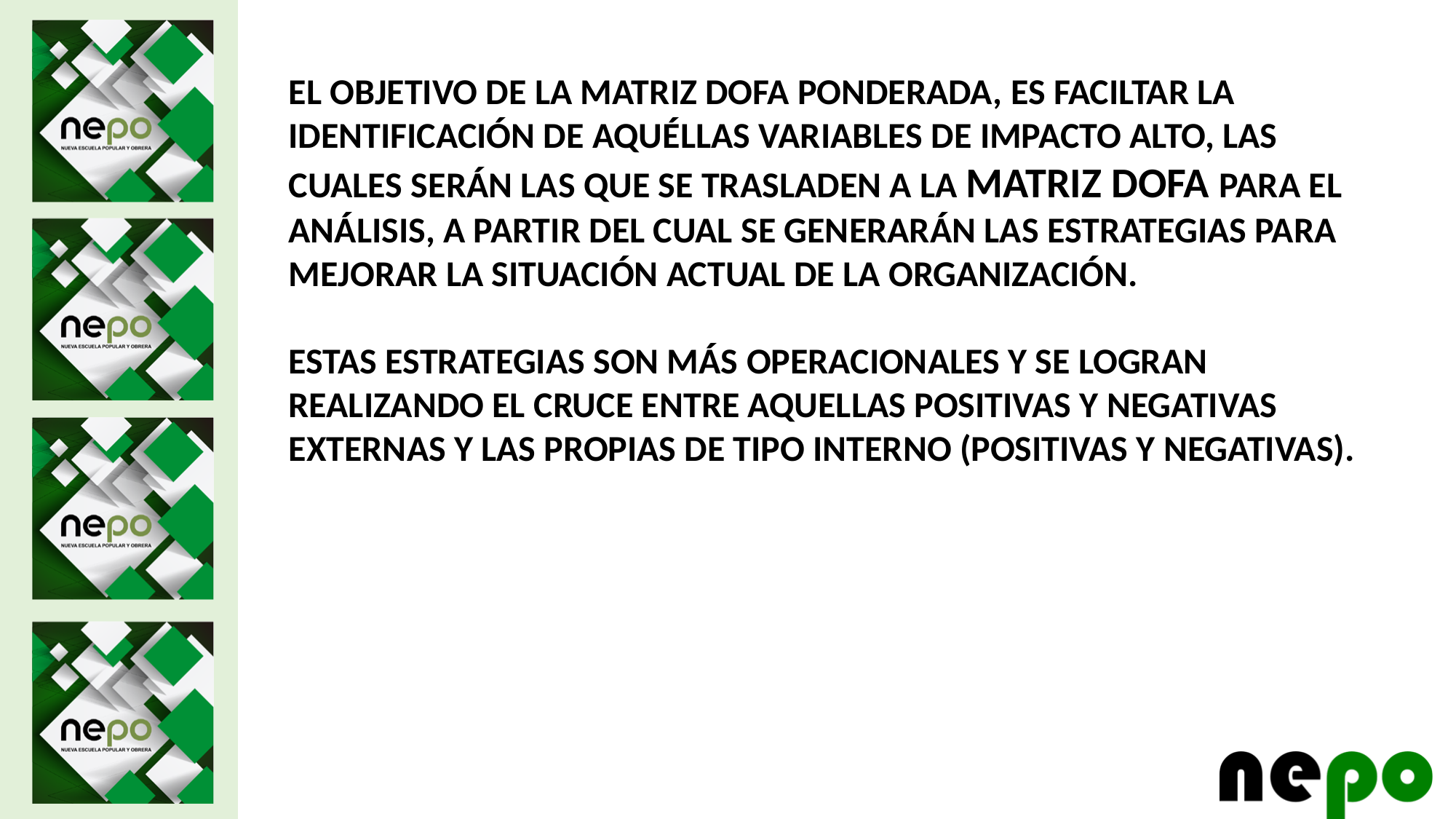

EL OBJETIVO DE LA MATRIZ DOFA PONDERADA, ES FACILTAR LA IDENTIFICACIÓN DE AQUÉLLAS VARIABLES DE IMPACTO ALTO, LAS CUALES SERÁN LAS QUE SE TRASLADEN A LA MATRIZ DOFA PARA EL ANÁLISIS, A PARTIR DEL CUAL SE GENERARÁN LAS ESTRATEGIAS PARA MEJORAR LA SITUACIÓN ACTUAL DE LA ORGANIZACIÓN.

ESTAS ESTRATEGIAS SON MÁS OPERACIONALES Y SE LOGRAN REALIZANDO EL CRUCE ENTRE AQUELLAS POSITIVAS Y NEGATIVAS EXTERNAS Y LAS PROPIAS DE TIPO INTERNO (POSITIVAS Y NEGATIVAS).